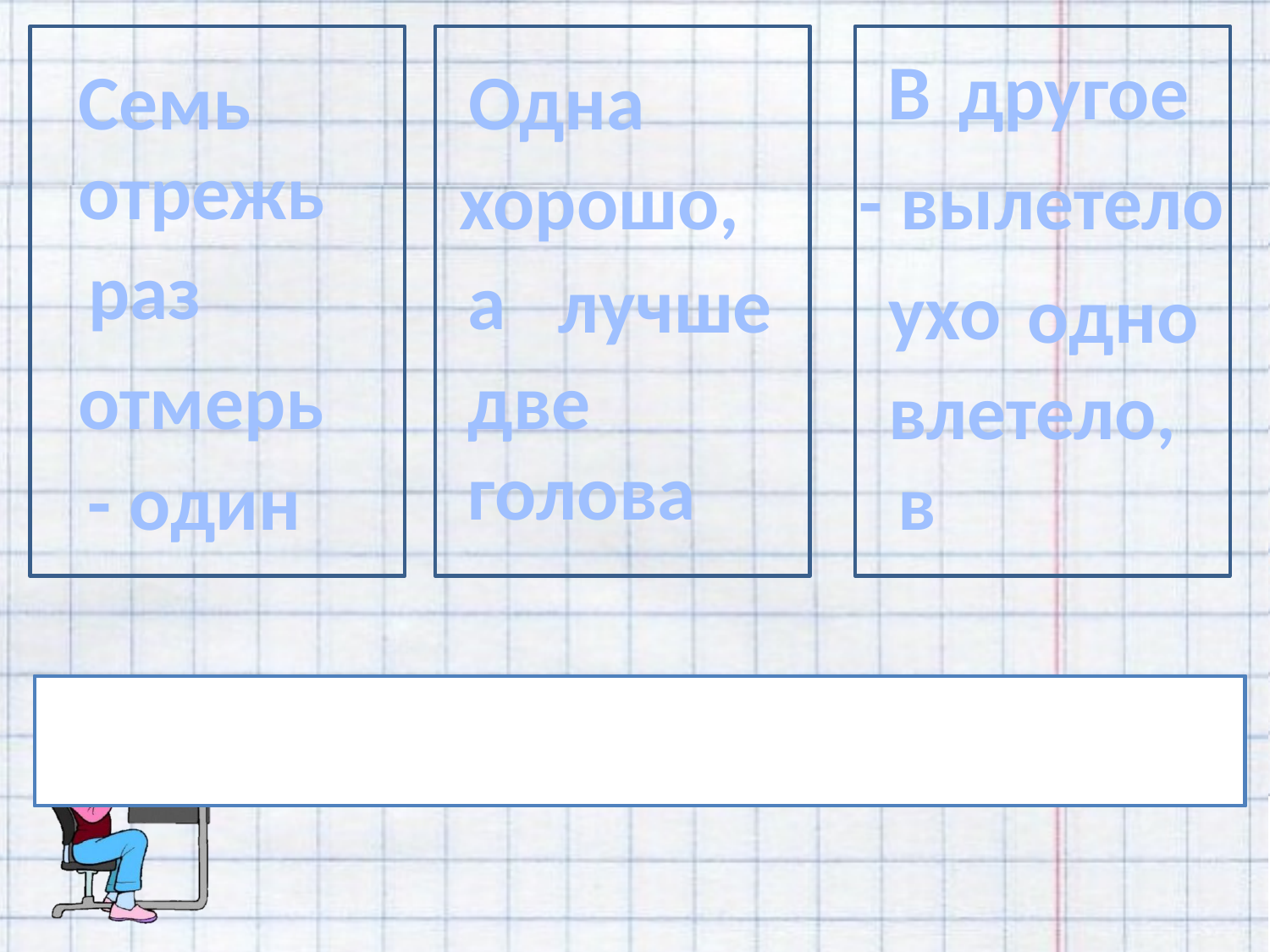

В
другое
Семь
Одна
отрежь
хорошо,
- вылетело
раз
а
лучше
ухо
одно
отмерь
две
влетело,
голова
- один
в